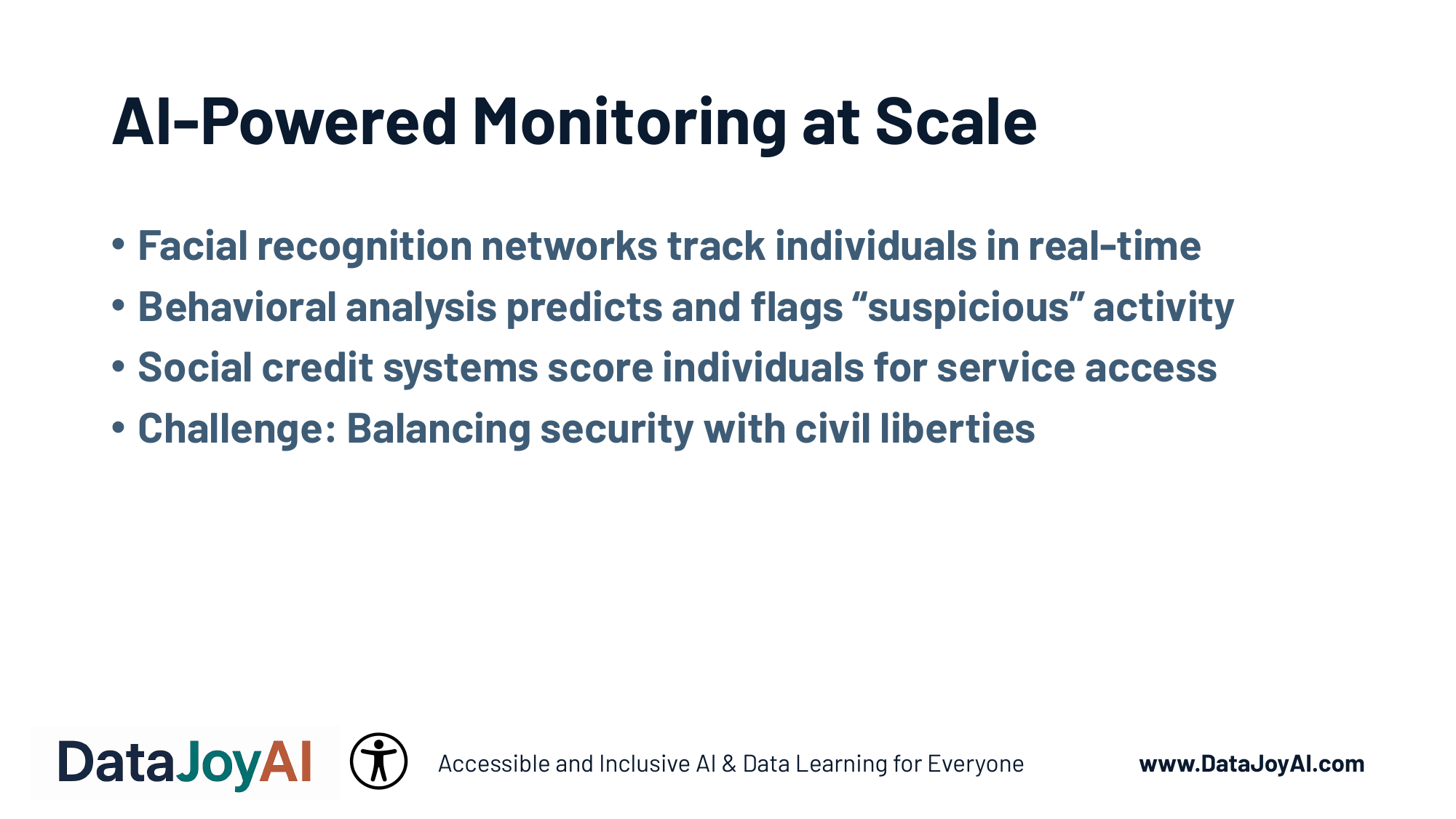

# AI-Powered Monitoring at Scale
Facial recognition networks track individuals in real-time
Behavioral analysis predicts and flags “suspicious” activity
Social credit systems score individuals for service access
Challenge: Balancing security with civil liberties